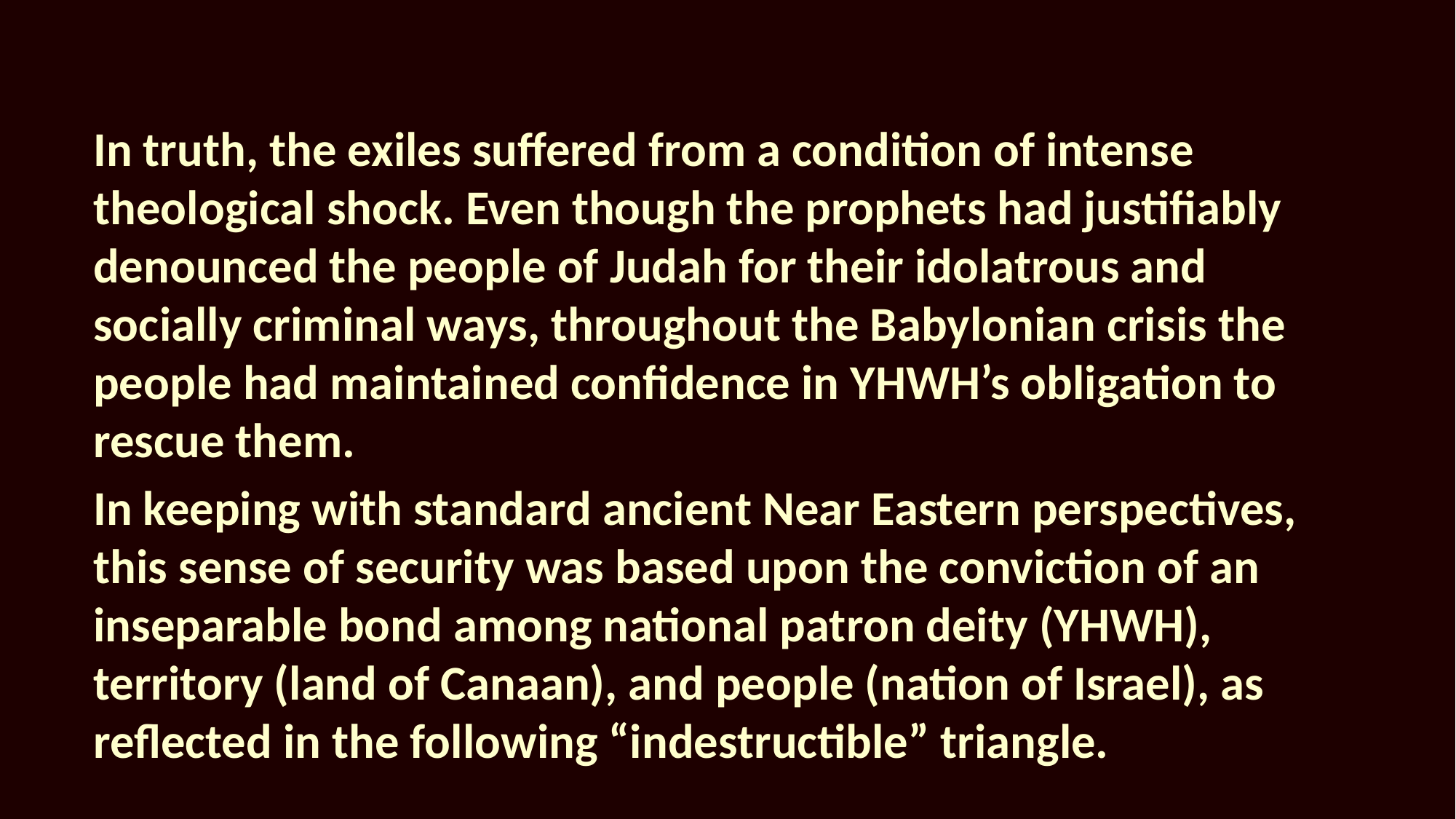

In truth, the exiles suffered from a condition of intense theological shock. Even though the prophets had justifiably denounced the people of Judah for their idolatrous and socially criminal ways, throughout the Babylonian crisis the people had maintained confidence in YHWH’s obligation to rescue them.
In keeping with standard ancient Near Eastern perspectives, this sense of security was based upon the conviction of an inseparable bond among national patron deity (YHWH), territory (land of Canaan), and people (nation of Israel), as reflected in the following “indestructible” triangle.